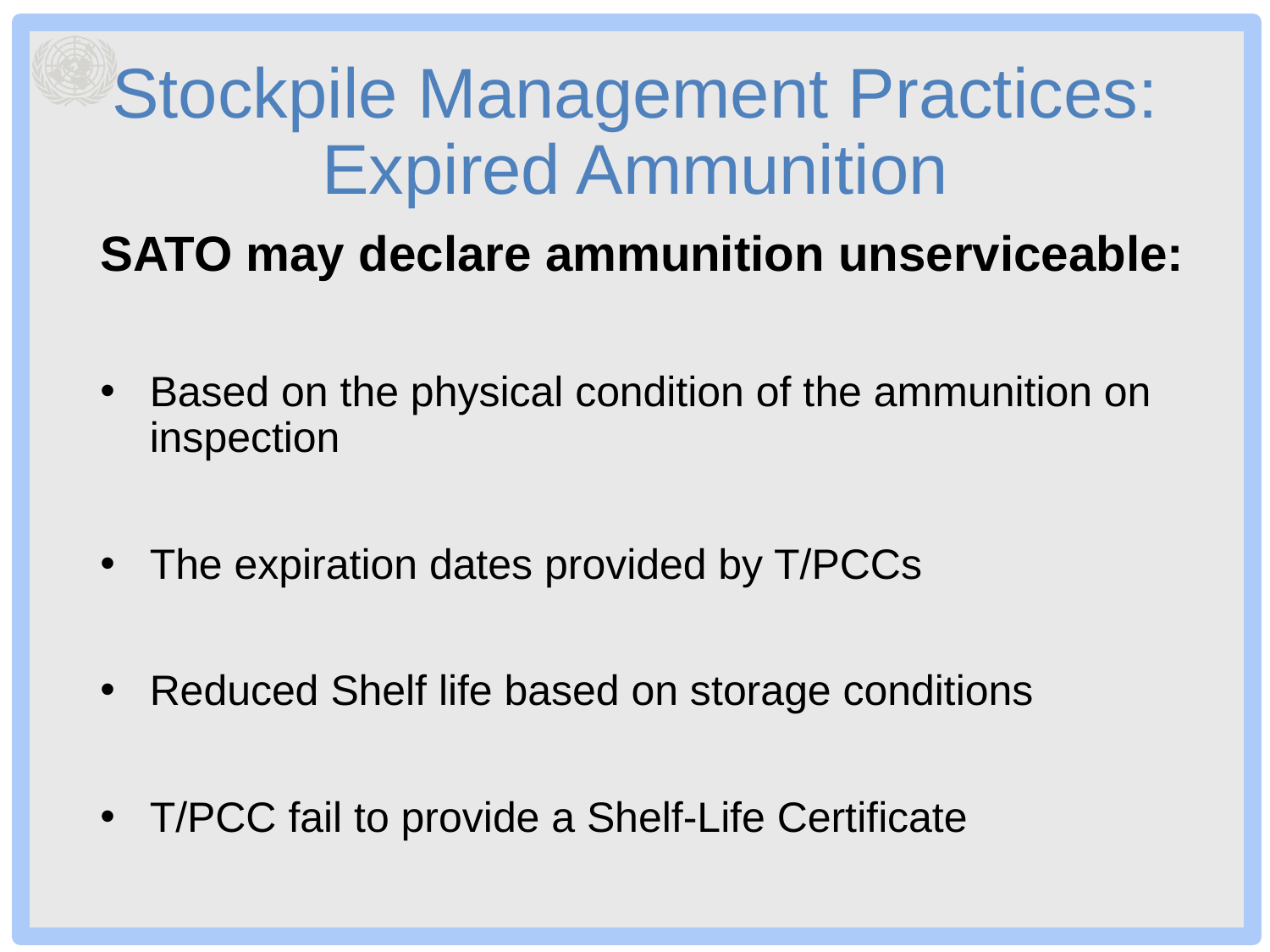

# Stockpile Management Practices: Expired Ammunition
SATO may declare ammunition unserviceable:

Based on the physical condition of the ammunition on inspection

The expiration dates provided by T/PCCs

Reduced Shelf life based on storage conditions

T/PCC fail to provide a Shelf-Life Certificate